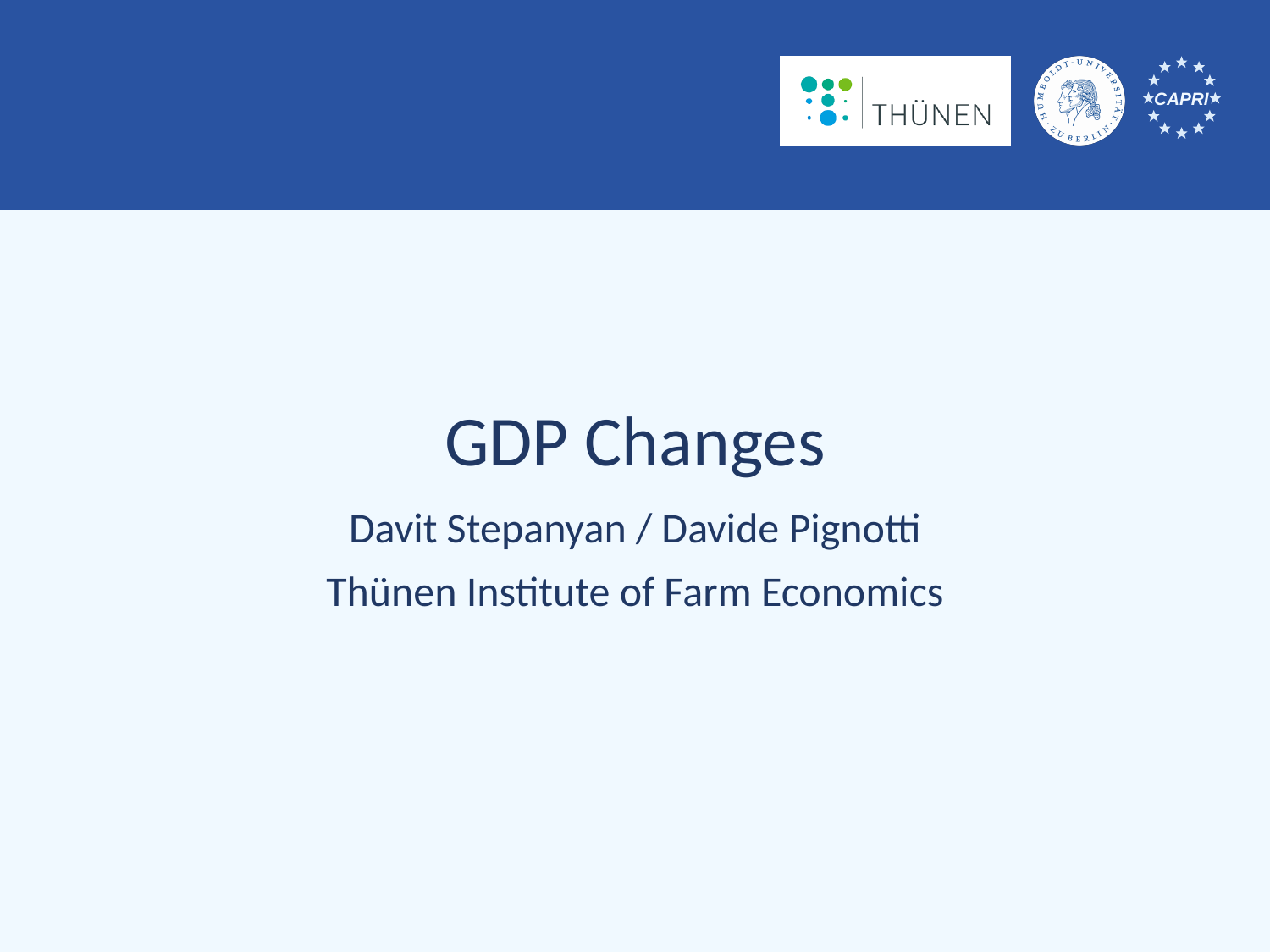

# GDP Changes
Davit Stepanyan / Davide Pignotti
Thünen Institute of Farm Economics